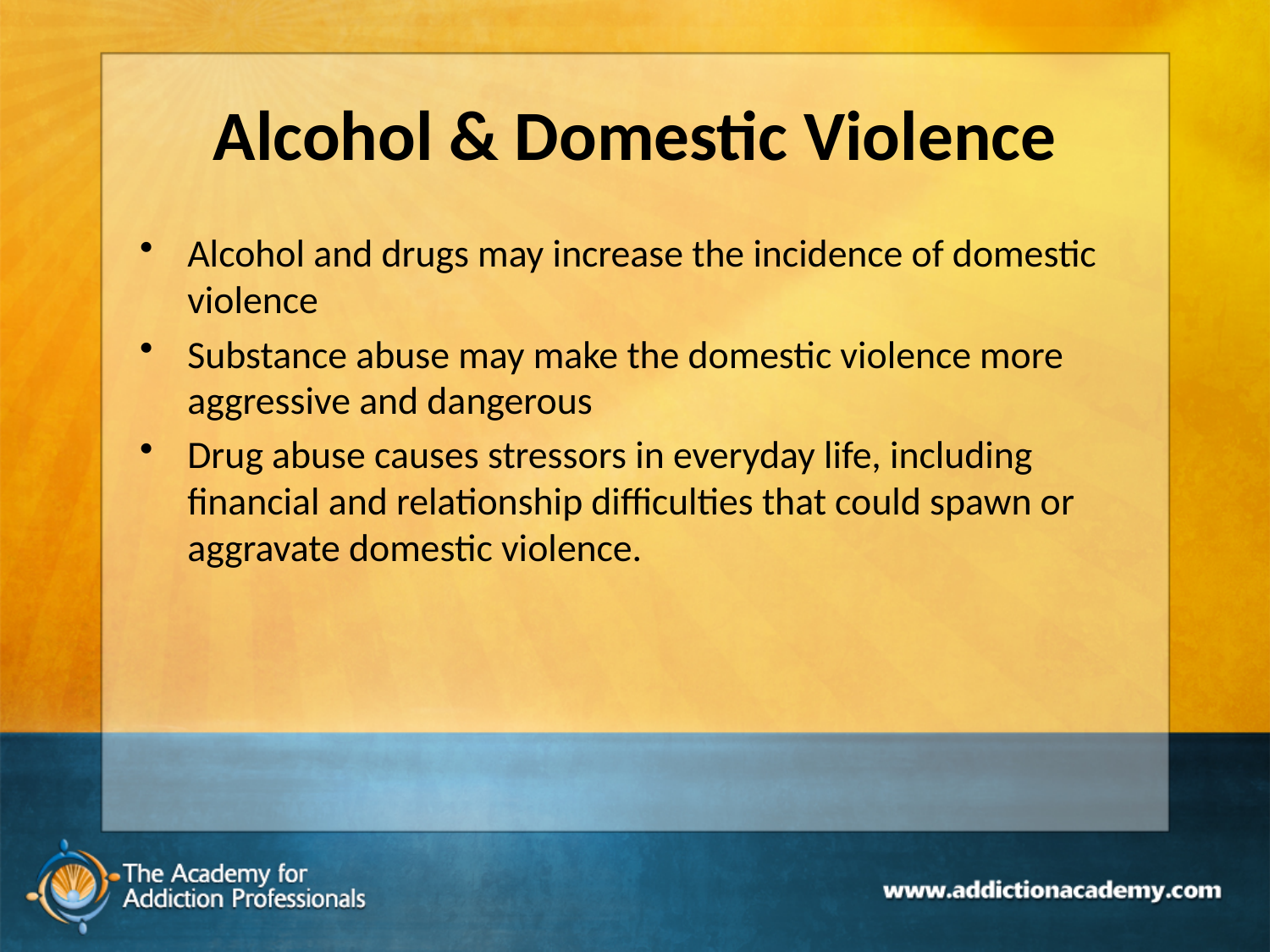

# Alcohol & Domestic Violence
Alcohol and drugs may increase the incidence of domestic violence
Substance abuse may make the domestic violence more aggressive and dangerous
Drug abuse causes stressors in everyday life, including financial and relationship difficulties that could spawn or aggravate domestic violence.